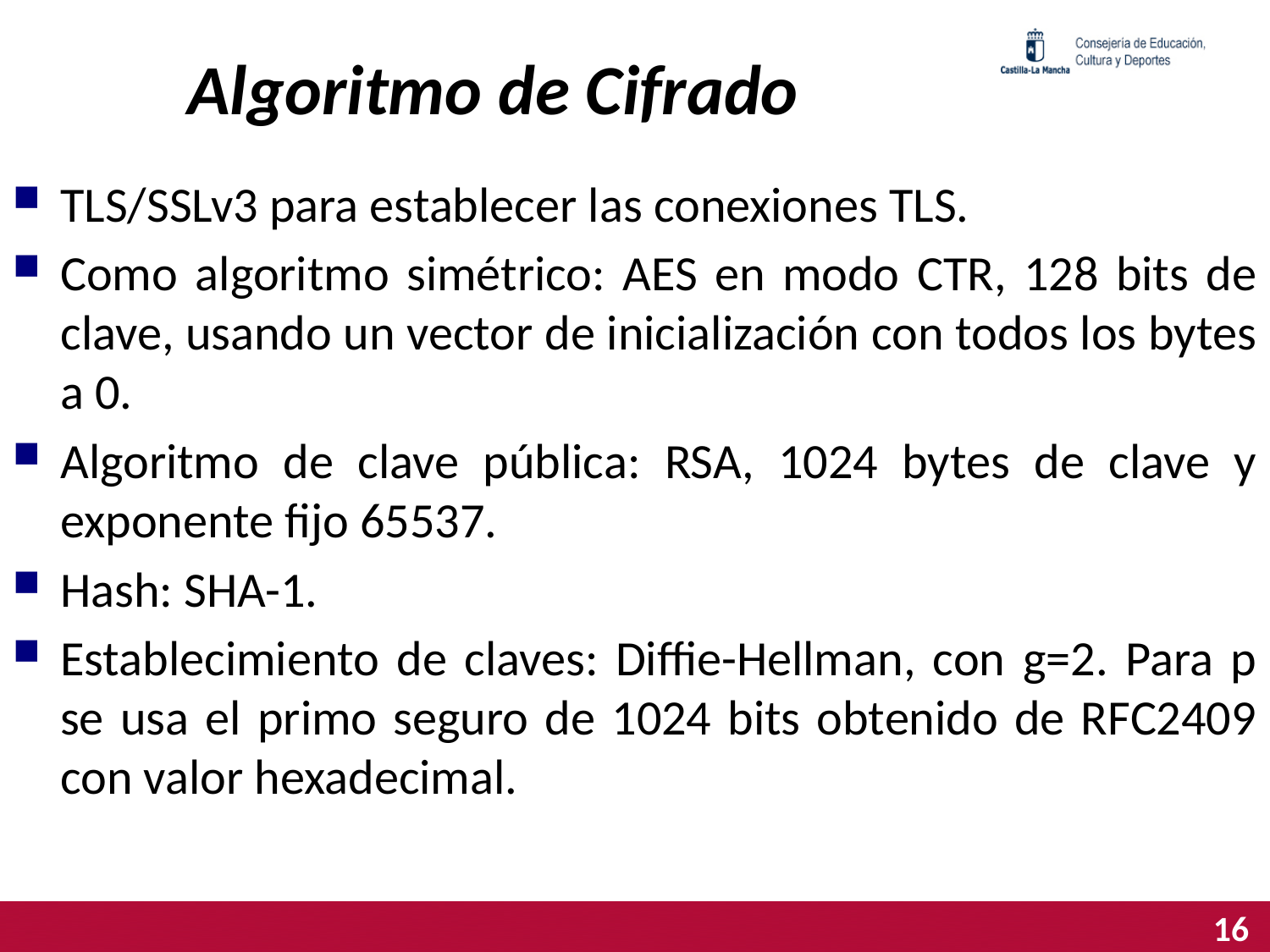

# Algoritmo de Cifrado
TLS/SSLv3 para establecer las conexiones TLS.
Como algoritmo simétrico: AES en modo CTR, 128 bits de clave, usando un vector de inicialización con todos los bytes a 0.
Algoritmo de clave pública: RSA, 1024 bytes de clave y exponente fijo 65537.
Hash: SHA-1.
Establecimiento de claves: Diffie-Hellman, con g=2. Para p se usa el primo seguro de 1024 bits obtenido de RFC2409 con valor hexadecimal.